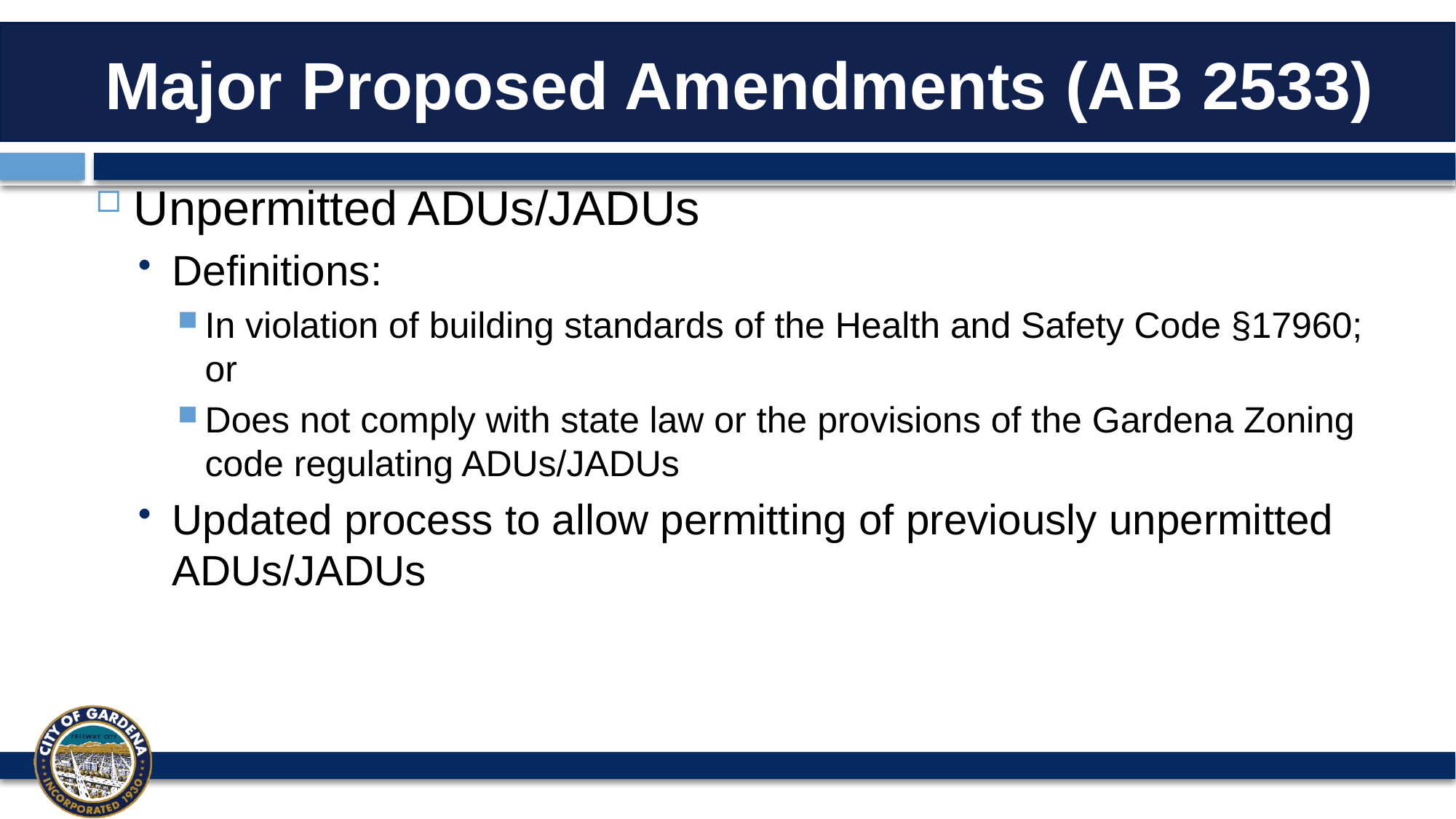

# Major Proposed Amendments (AB 2533)
Unpermitted ADUs/JADUs
Definitions:
In violation of building standards of the Health and Safety Code §17960; or
Does not comply with state law or the provisions of the Gardena Zoning code regulating ADUs/JADUs
Updated process to allow permitting of previously unpermitted ADUs/JADUs